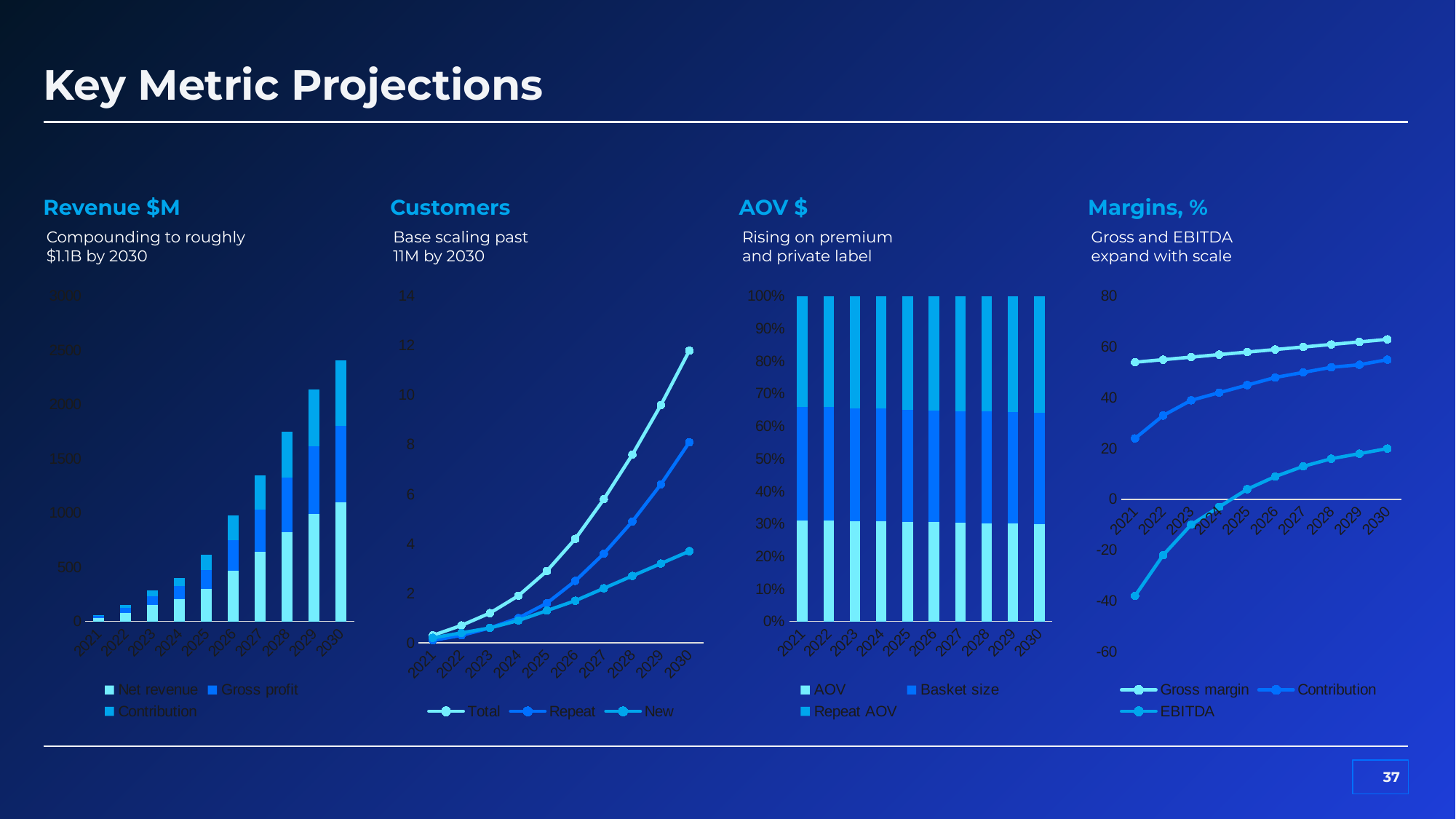

# Key Metric Projections
Revenue $M
Customers
AOV $
Margins, %
Compounding to roughly
$1.1B by 2030
Base scaling past
11M by 2030
Rising on premium
and private label
Gross and EBITDA
expand with scale

### Chart

| Category | Net revenue | Gross profit | Contribution |
|---|---|---|---|
| 2021 | 34.0 | 18.0 | 8.0 |
| 2022 | 80.0 | 44.0 | 26.0 |
| 2023 | 150.0 | 84.0 | 52.0 |
| 2024 | 205.0 | 118.0 | 80.0 |
| 2025 | 300.0 | 177.0 | 135.0 |
| 2026 | 470.0 | 282.0 | 225.0 |
| 2027 | 640.0 | 390.0 | 320.0 |
| 2028 | 820.0 | 508.0 | 425.0 |
| 2029 | 990.0 | 624.0 | 525.0 |
| 2030 | 1100.0 | 704.0 | 605.0 |

### Chart

| Category | Total | Repeat | New |
|---|---|---|---|
| 2021 | 0.3 | 0.1 | 0.2 |
| 2022 | 0.7 | 0.3 | 0.4 |
| 2023 | 1.2 | 0.6 | 0.6 |
| 2024 | 1.9 | 1.0 | 0.9 |
| 2025 | 2.9 | 1.6 | 1.3 |
| 2026 | 4.2 | 2.5 | 1.7 |
| 2027 | 5.8 | 3.6 | 2.2 |
| 2028 | 7.6 | 4.9 | 2.7 |
| 2029 | 9.6 | 6.4 | 3.2 |
| 2030 | 11.8 | 8.1 | 3.7 |

### Chart

| Category | AOV | Basket size | Repeat AOV |
|---|---|---|---|
| 2021 | 62.0 | 70.0 | 68.0 |
| 2022 | 68.0 | 77.0 | 75.0 |
| 2023 | 74.0 | 84.0 | 83.0 |
| 2024 | 82.0 | 92.0 | 92.0 |
| 2025 | 87.0 | 98.0 | 99.0 |
| 2026 | 92.0 | 104.0 | 106.0 |
| 2027 | 97.0 | 110.0 | 113.0 |
| 2028 | 102.0 | 116.0 | 120.0 |
| 2029 | 107.0 | 122.0 | 127.0 |
| 2030 | 112.0 | 128.0 | 134.0 |

### Chart

| Category | Gross margin | Contribution | EBITDA |
|---|---|---|---|
| 2021 | 54.0 | 24.0 | -38.0 |
| 2022 | 55.0 | 33.0 | -22.0 |
| 2023 | 56.0 | 39.0 | -10.0 |
| 2024 | 57.0 | 42.0 | -3.0 |
| 2025 | 58.0 | 45.0 | 4.0 |
| 2026 | 59.0 | 48.0 | 9.0 |
| 2027 | 60.0 | 50.0 | 13.0 |
| 2028 | 61.0 | 52.0 | 16.0 |
| 2029 | 62.0 | 53.0 | 18.0 |
| 2030 | 63.0 | 55.0 | 20.0 |
37